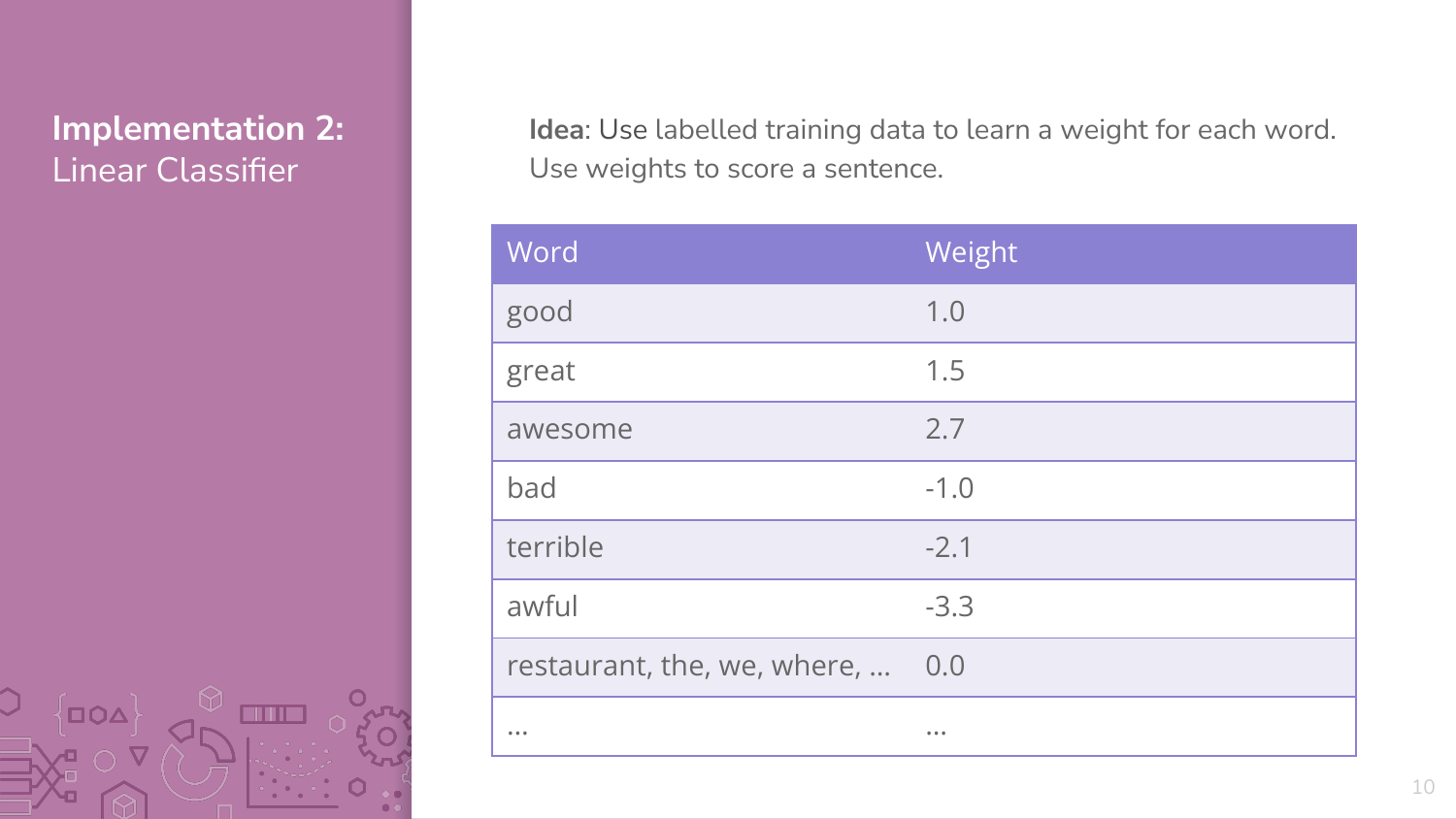

# Implementation 2: Linear Classifier
Idea: Use labelled training data to learn a weight for each word. Use weights to score a sentence.

| Word | Weight |
| --- | --- |
| good | 1.0 |
| great | 1.5 |
| awesome | 2.7 |
| bad | -1.0 |
| terrible | -2.1 |
| awful | -3.3 |
| restaurant, the, we, where, … | 0.0 |
| … | … |
10